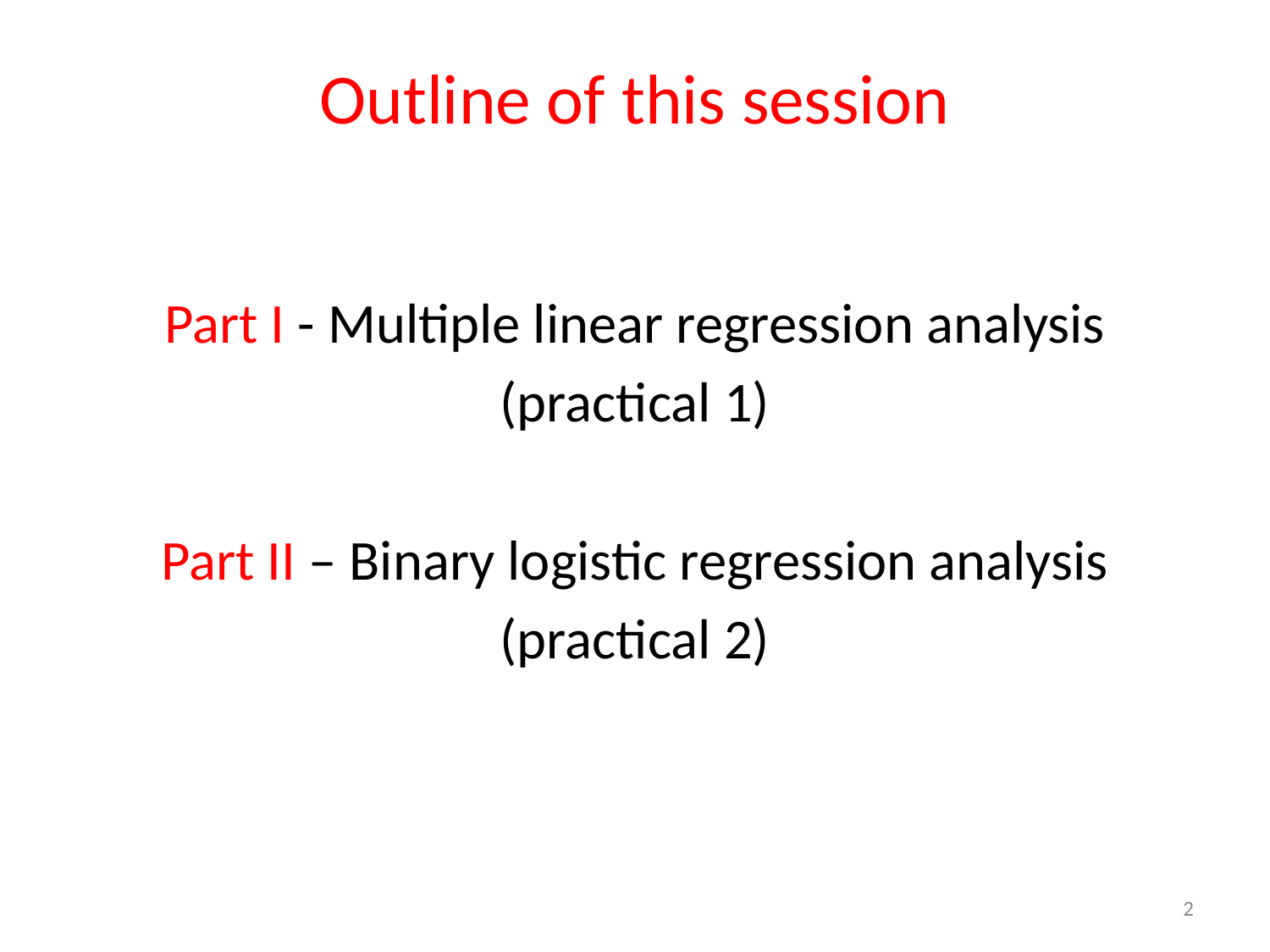

# Outline of this session

Part I - Multiple linear regression analysis
(practical 1)

Part II – Binary logistic regression analysis
(practical 2)
2